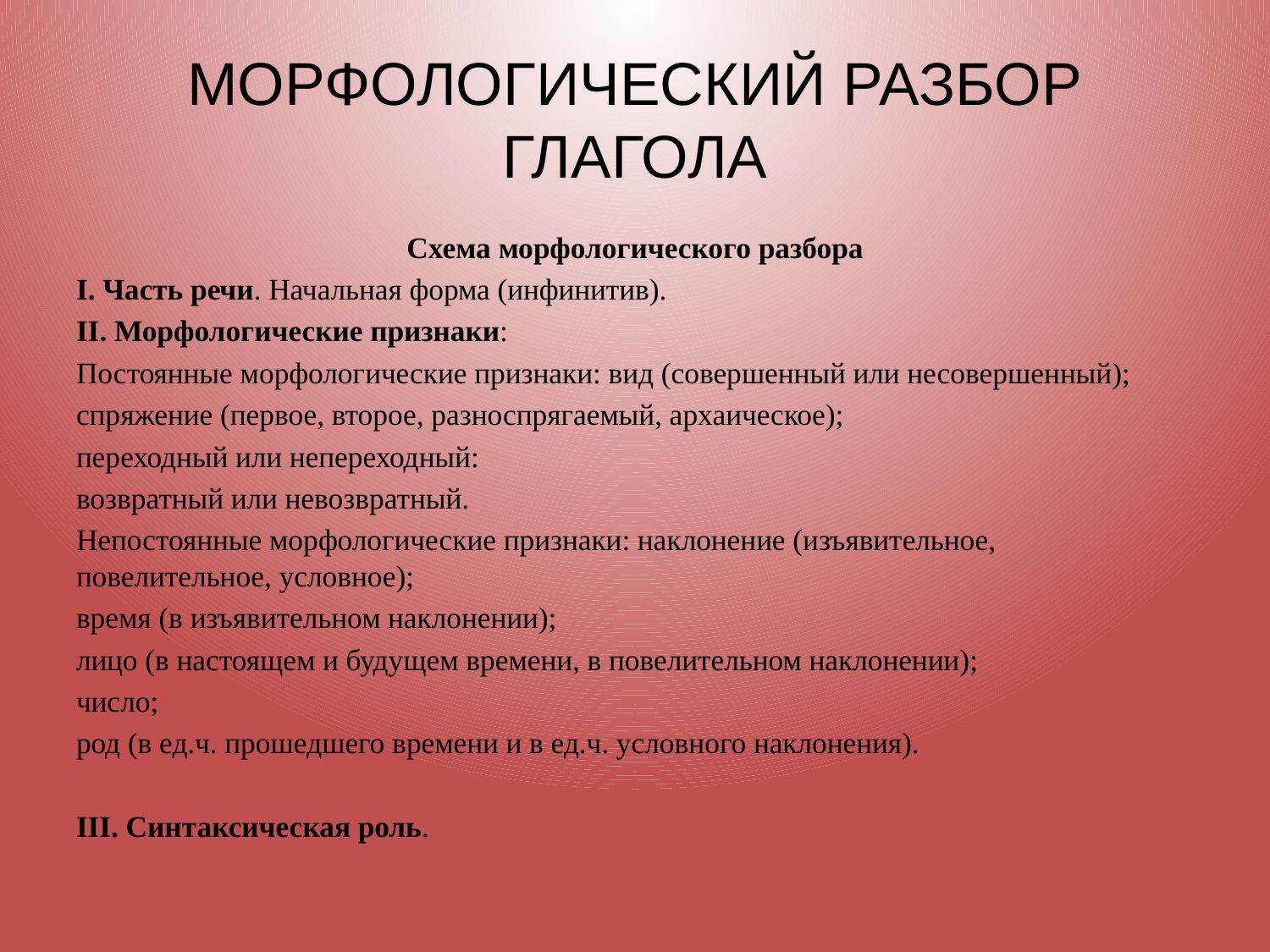

# МОРФОЛОГИЧЕСКИЙ РАЗБОР ГЛАГОЛА
Схема морфологического разбора
I. Часть речи. Начальная форма (инфинитив).
II. Морфологические признаки:
Постоянные морфологические признаки: вид (совершенный или несовершенный);
спряжение (первое, второе, разноспрягаемый, архаическое);
переходный или непереходный:
возвратный или невозвратный.
Непостоянные морфологические признаки: наклонение (изъявительное, повелительное, условное);
время (в изъявительном наклонении);
лицо (в настоящем и будущем времени, в повелительном наклонении);
число;
род (в ед.ч. прошедшего времени и в ед.ч. условного наклонения).

III. Синтаксическая роль.